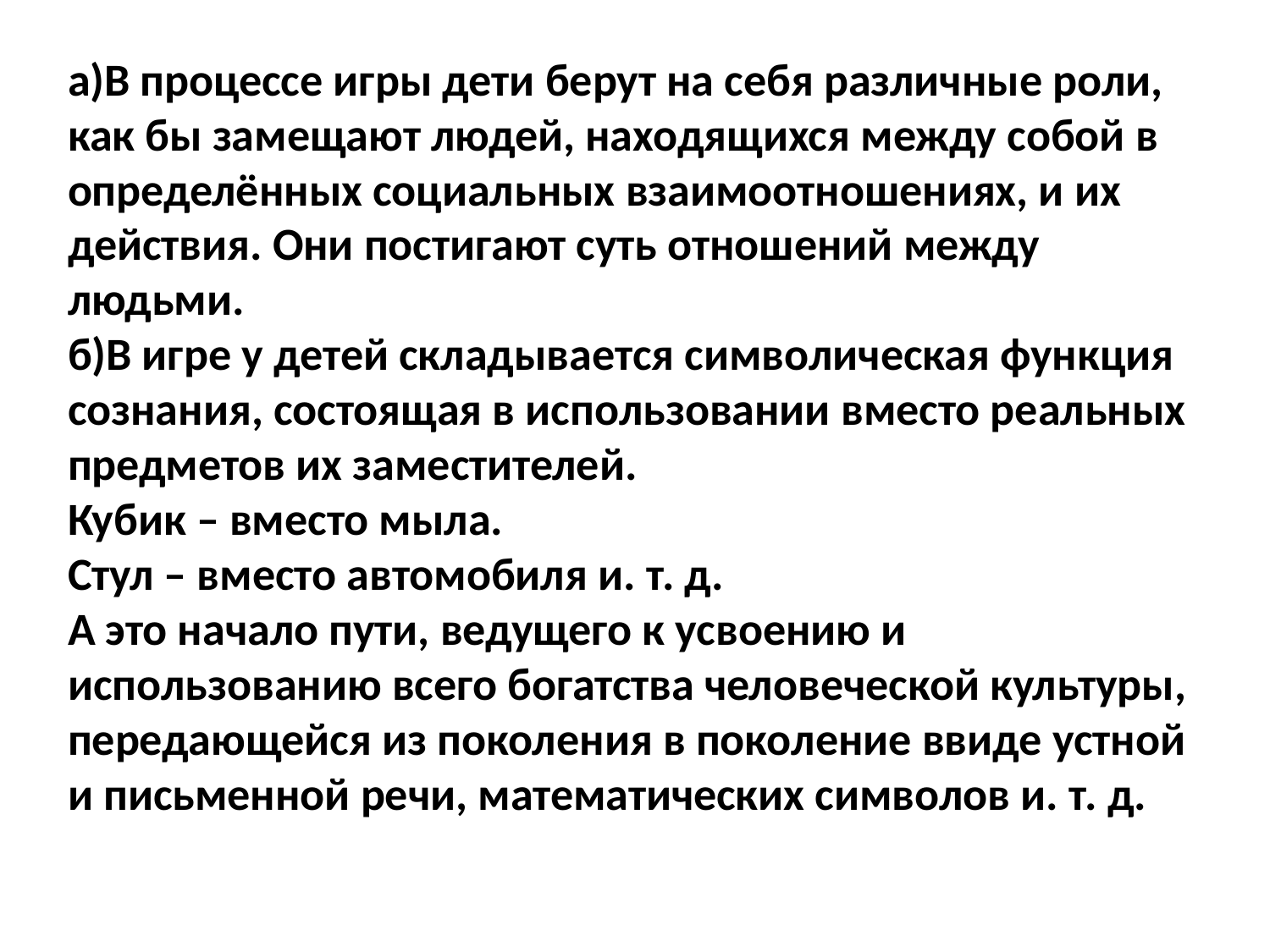

# а)В процессе игры дети берут на себя различные роли, как бы замещают людей, находящихся между собой в определённых социальных взаимоотношениях, и их действия. Они постигают суть отношений между людьми. б)В игре у детей складывается символическая функция сознания, состоящая в использовании вместо реальных предметов их заместителей. Кубик – вместо мыла. Стул – вместо автомобиля и. т. д. А это начало пути, ведущего к усвоению и использованию всего богатства человеческой культуры, передающейся из поколения в поколение ввиде устной и письменной речи, математических символов и. т. д.